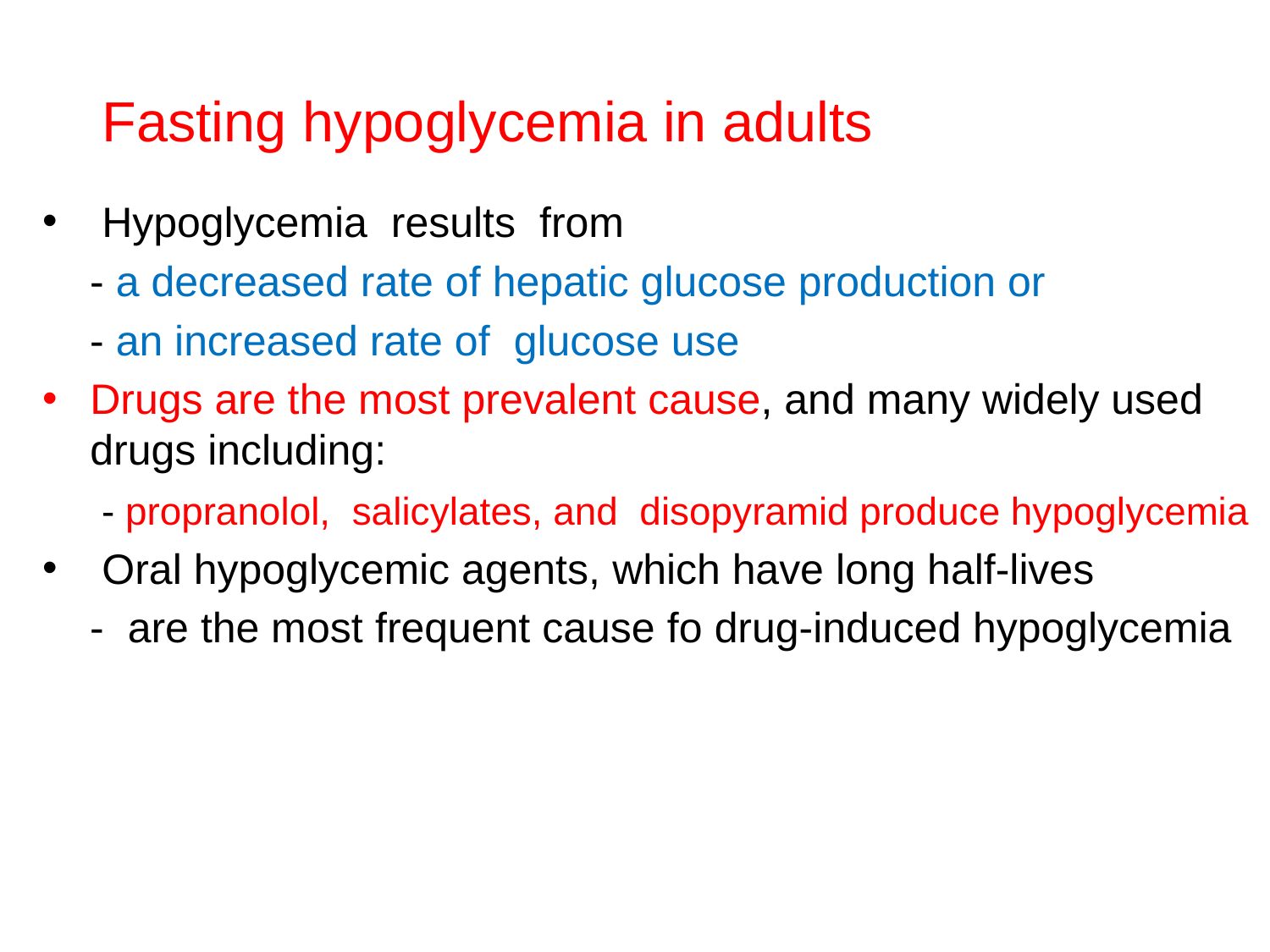

# Fasting hypoglycemia in adults
 Hypoglycemia  results  from
    - a decreased rate of hepatic glucose production or
    - an increased rate of  glucose use
Drugs are the most prevalent cause, and many widely used drugs including:
     - propranolol,  salicylates, and  disopyramid produce hypoglycemia
 Oral hypoglycemic agents, which have long half-lives
    -  are the most frequent cause fo drug-induced hypoglycemia